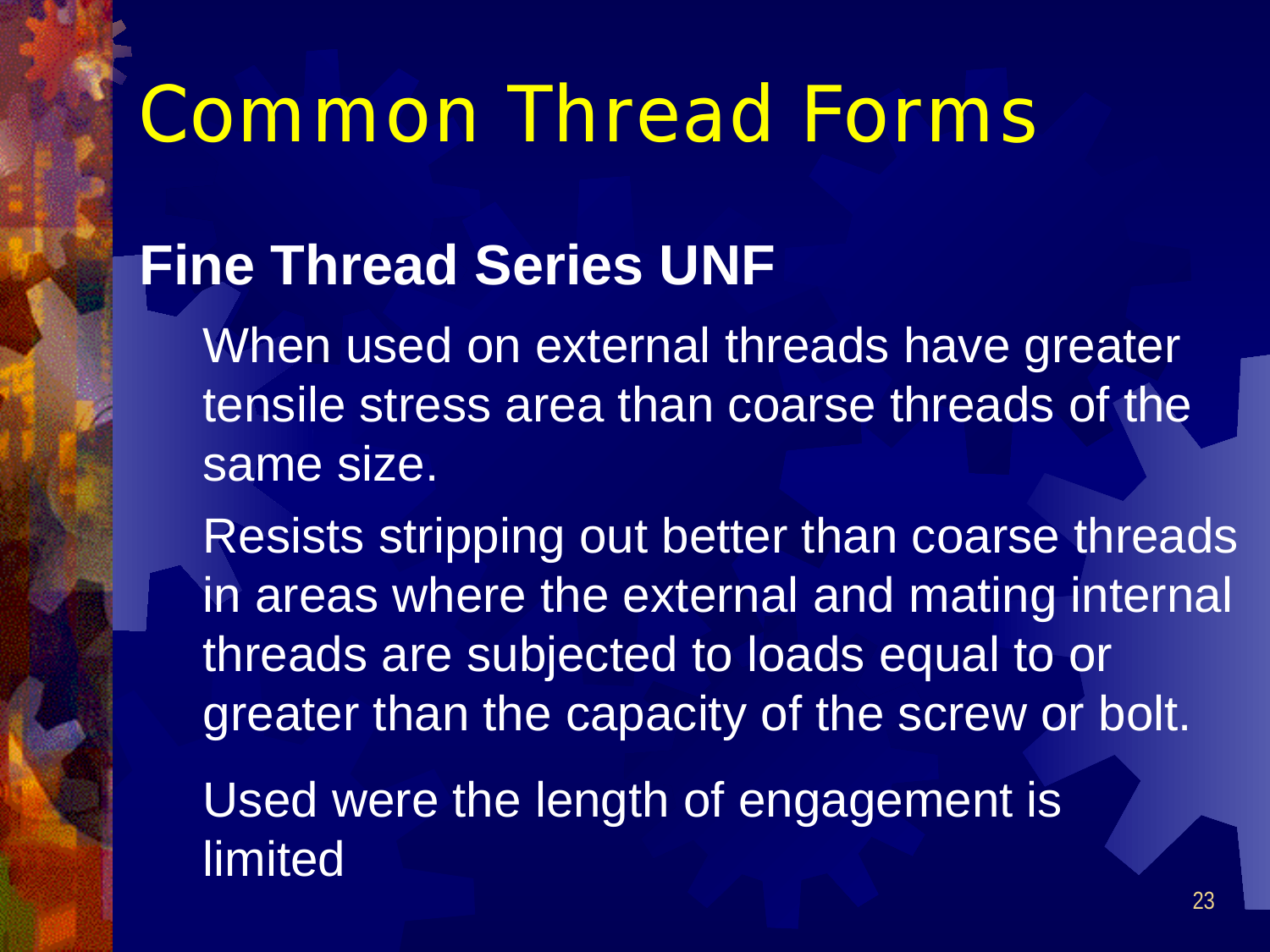

# Common Thread Forms
Fine Thread Series UNF
When used on external threads have greater tensile stress area than coarse threads of the same size.
Resists stripping out better than coarse threads in areas where the external and mating internal threads are subjected to loads equal to or greater than the capacity of the screw or bolt.
Used were the length of engagement is limited
23